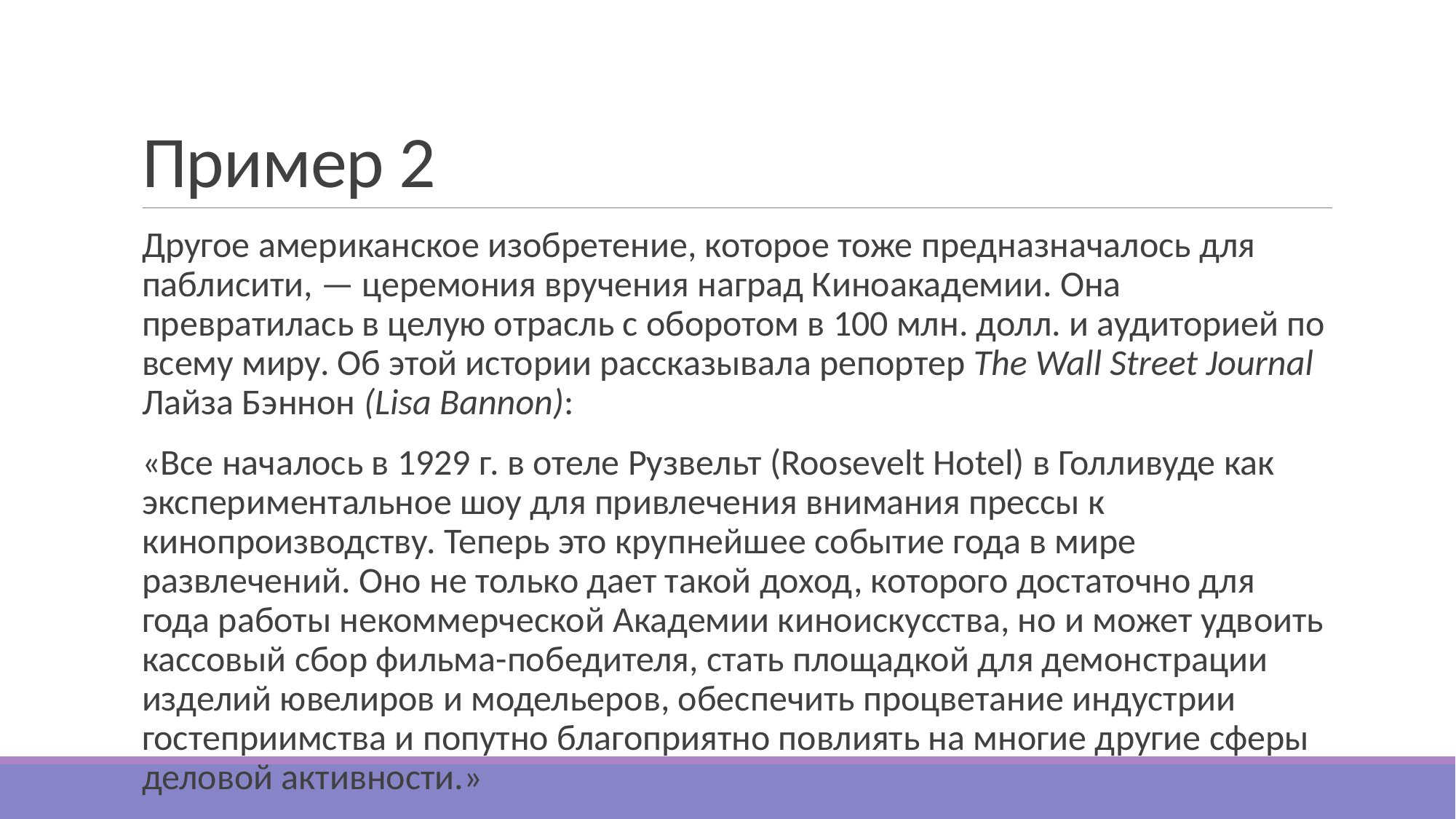

# Пример 2
Другое американское изобретение, которое тоже предназначалось для паблисити, — церемония вручения наград Киноакадемии. Она превратилась в целую отрасль с оборотом в 100 млн. долл. и аудиторией по всему миру. Об этой истории рассказывала репортер The Wall Street Journal Лайза Бэннон (Lisa Bannon):
«Все началось в 1929 г. в отеле Рузвельт (Roosevelt Hotel) в Голливуде как экспериментальное шоу для привлечения внимания прессы к кинопроизводству. Теперь это крупнейшее событие года в мире развлечений. Оно не только дает такой доход, которого достаточно для года работы некоммерческой Академии киноискусства, но и может удвоить кассовый сбор фильма-победителя, стать площадкой для демонстрации изделий ювелиров и модельеров, обеспечить процветание индустрии гостеприимства и попутно благоприятно повлиять на многие другие сферы деловой активности.»